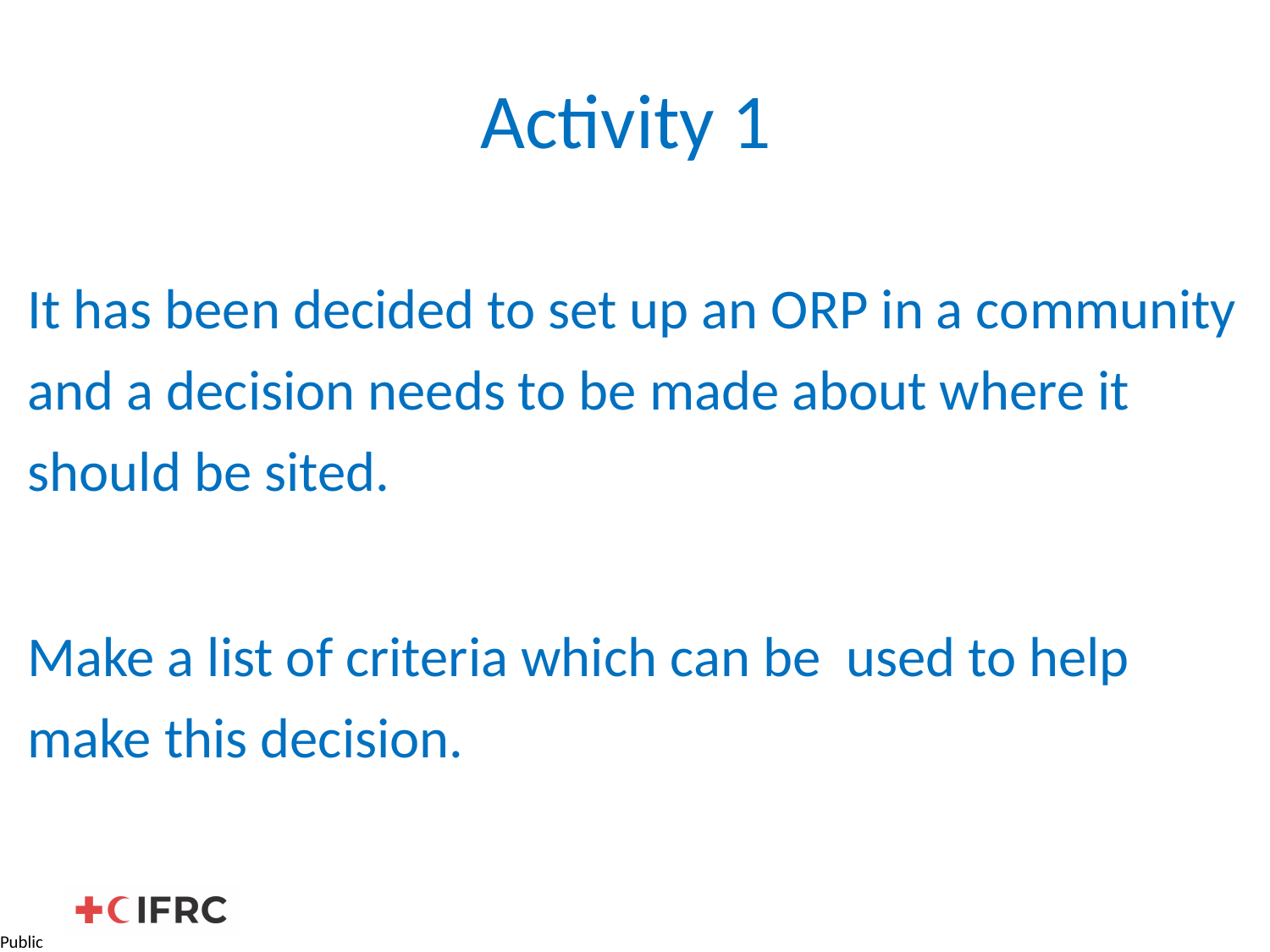

# Activity 1
It has been decided to set up an ORP in a community and a decision needs to be made about where it       should be sited.

Make a list of criteria which can be  used to help      make this decision.